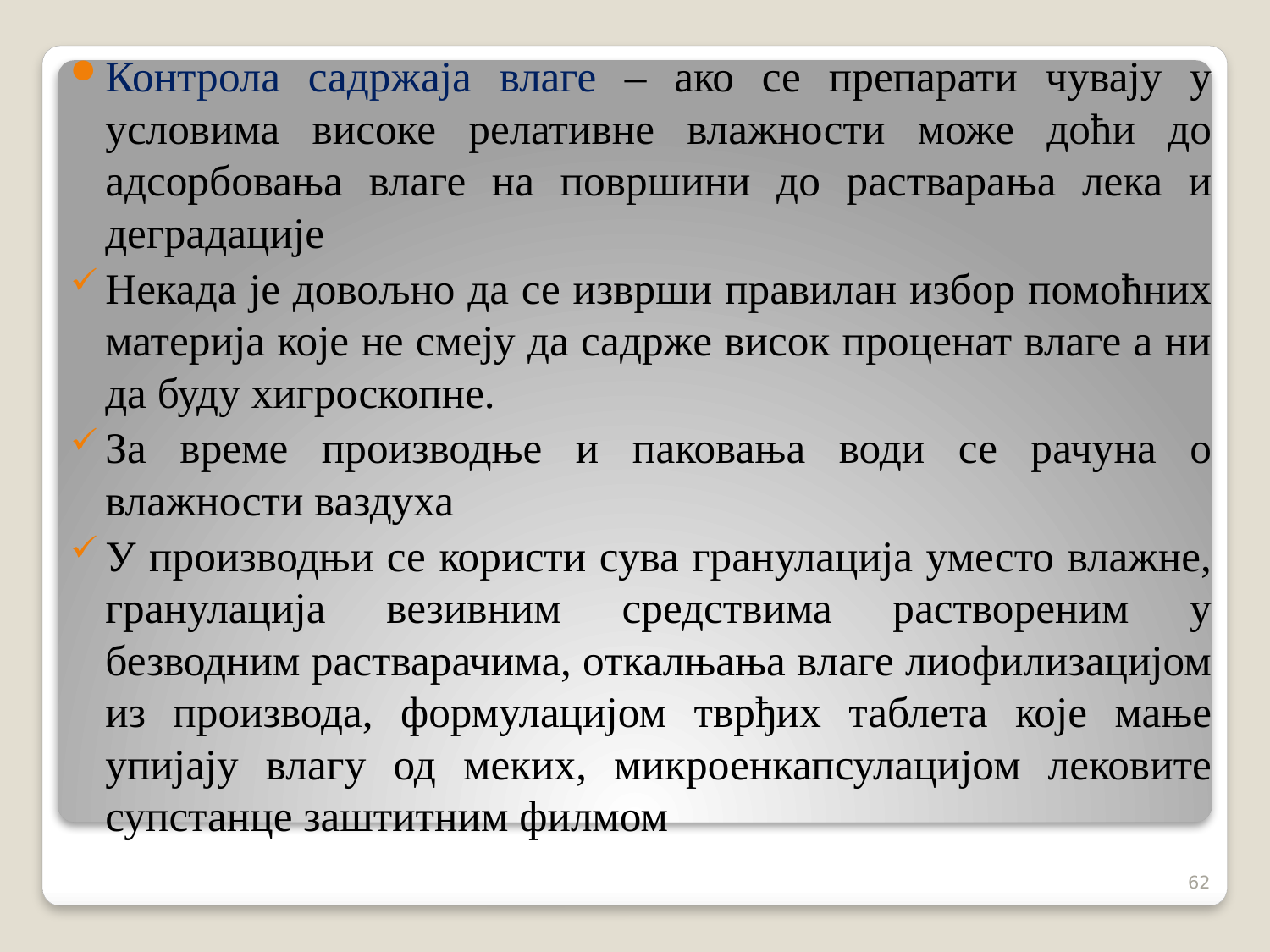

Контрола садржаја влаге – ако се препарати чувају у условима високе релативне влажности може доћи до адсорбовања влаге на површини до растварања лека и деградације
Некада је довољно да се изврши правилан избор помоћних материја које не смеју да садрже висок проценат влаге а ни да буду хигроскопне.
За време производње и паковања води се рачуна о влажности ваздуха
У производњи се користи сува гранулација уместо влажне, гранулација везивним средствима раствореним у безводним растварачима, откалњања влаге лиофилизацијом из производа, формулацијом тврђих таблета које мање упијају влагу од меких, микроенкапсулацијом лековите супстанце заштитним филмом
62